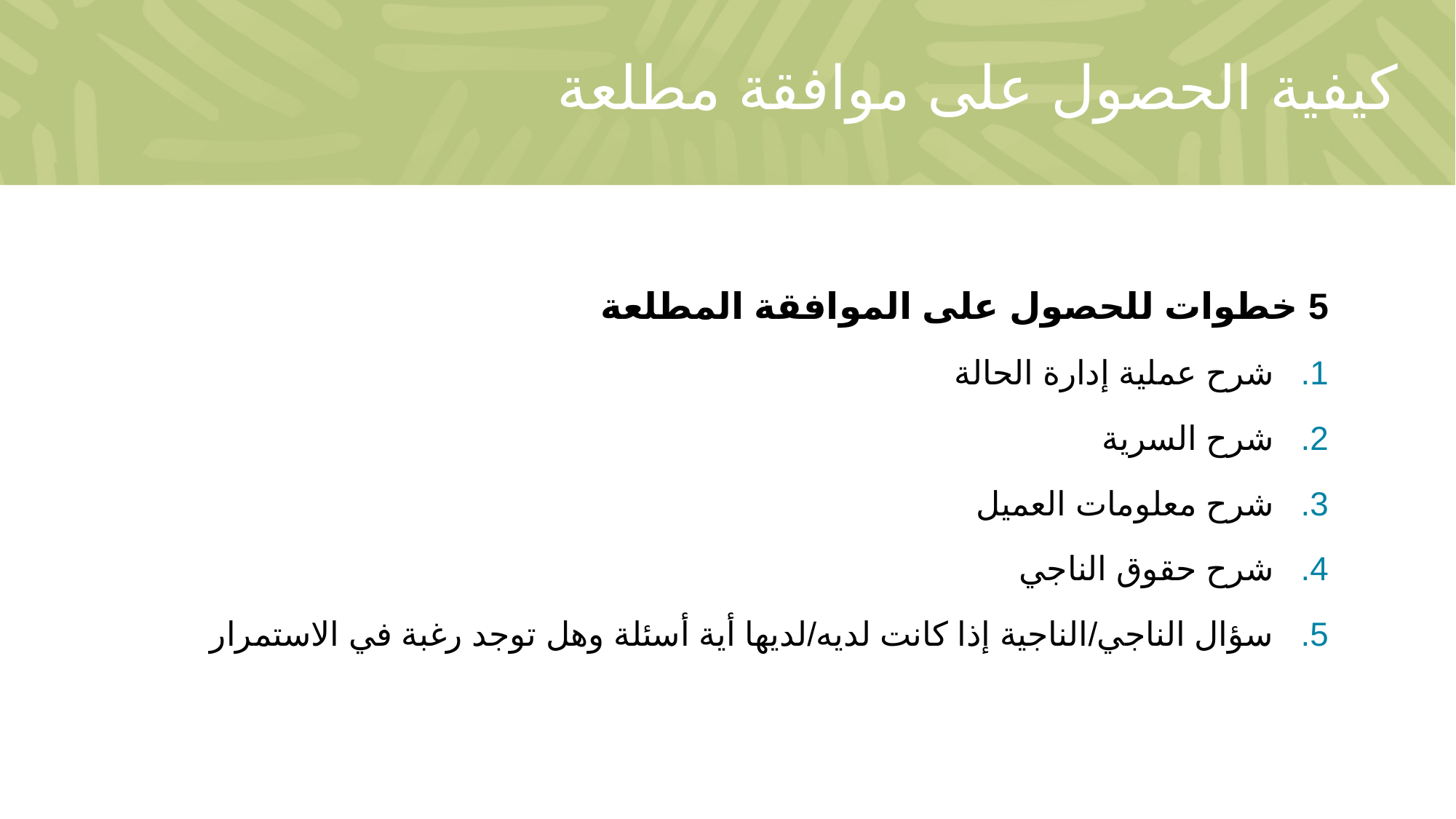

# كيفية الحصول على موافقة مطلعة
5 خطوات للحصول على الموافقة المطلعة
شرح عملية إدارة الحالة
شرح السرية
شرح معلومات العميل
شرح حقوق الناجي
سؤال الناجي/الناجية إذا كانت لديه/لديها أية أسئلة وهل توجد رغبة في الاستمرار